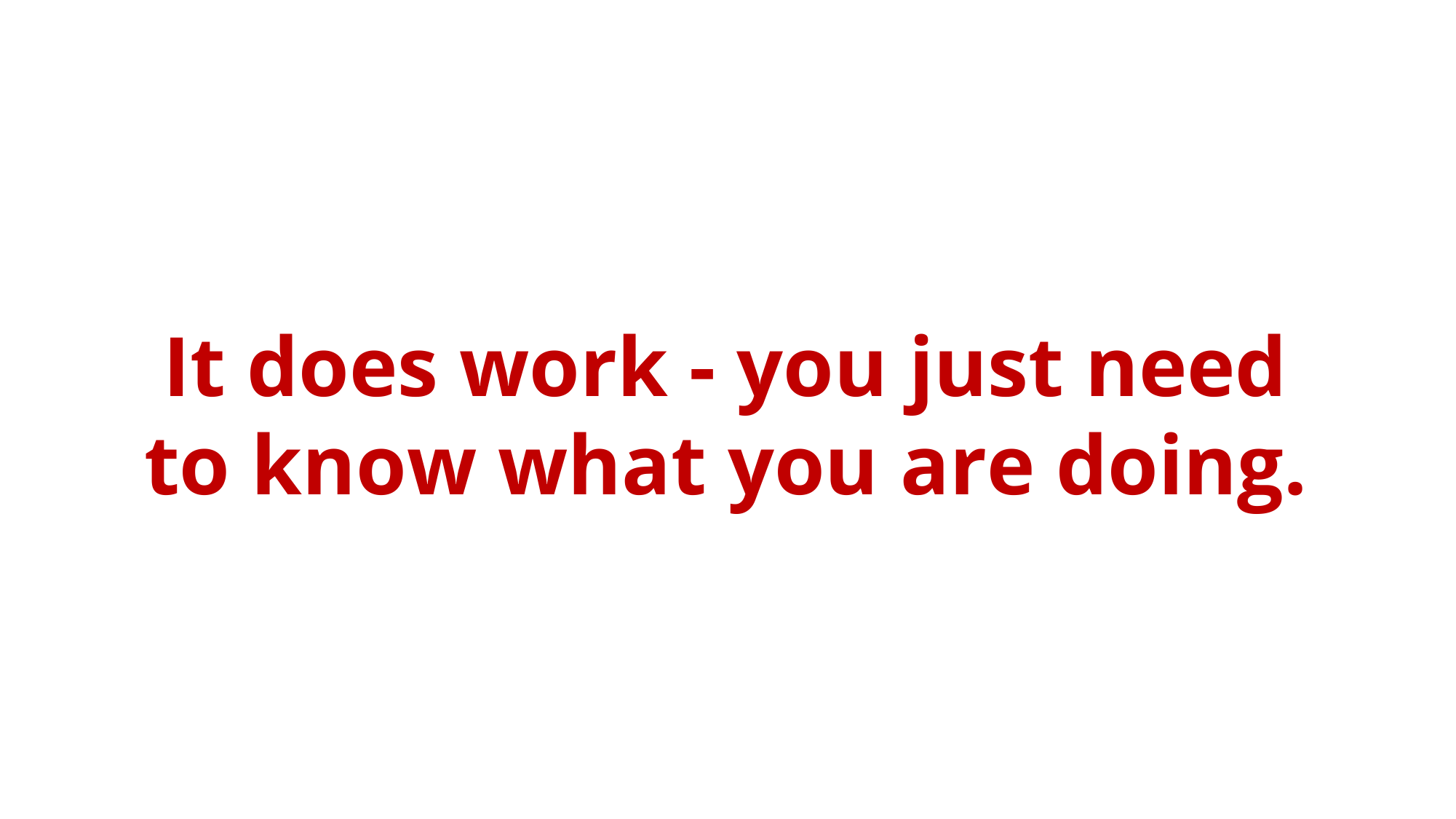

It does work - you just need to know what you are doing.